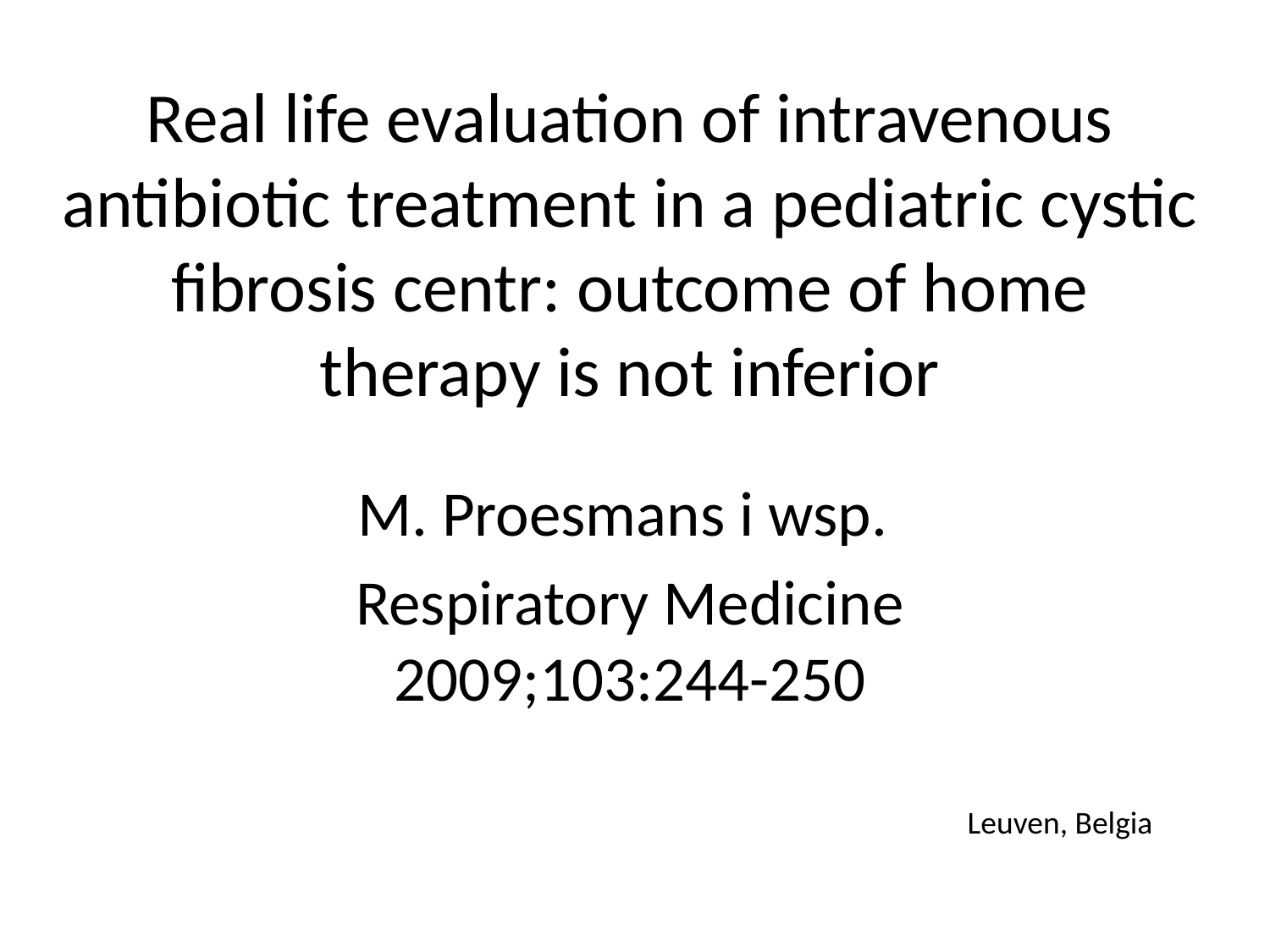

Real life evaluation of intravenous antibiotic treatment in a pediatric cystic fibrosis centr: outcome of home therapy is not inferior
M. Proesmans i wsp.
Respiratory Medicine 2009;103:244-250
Leuven, Belgia